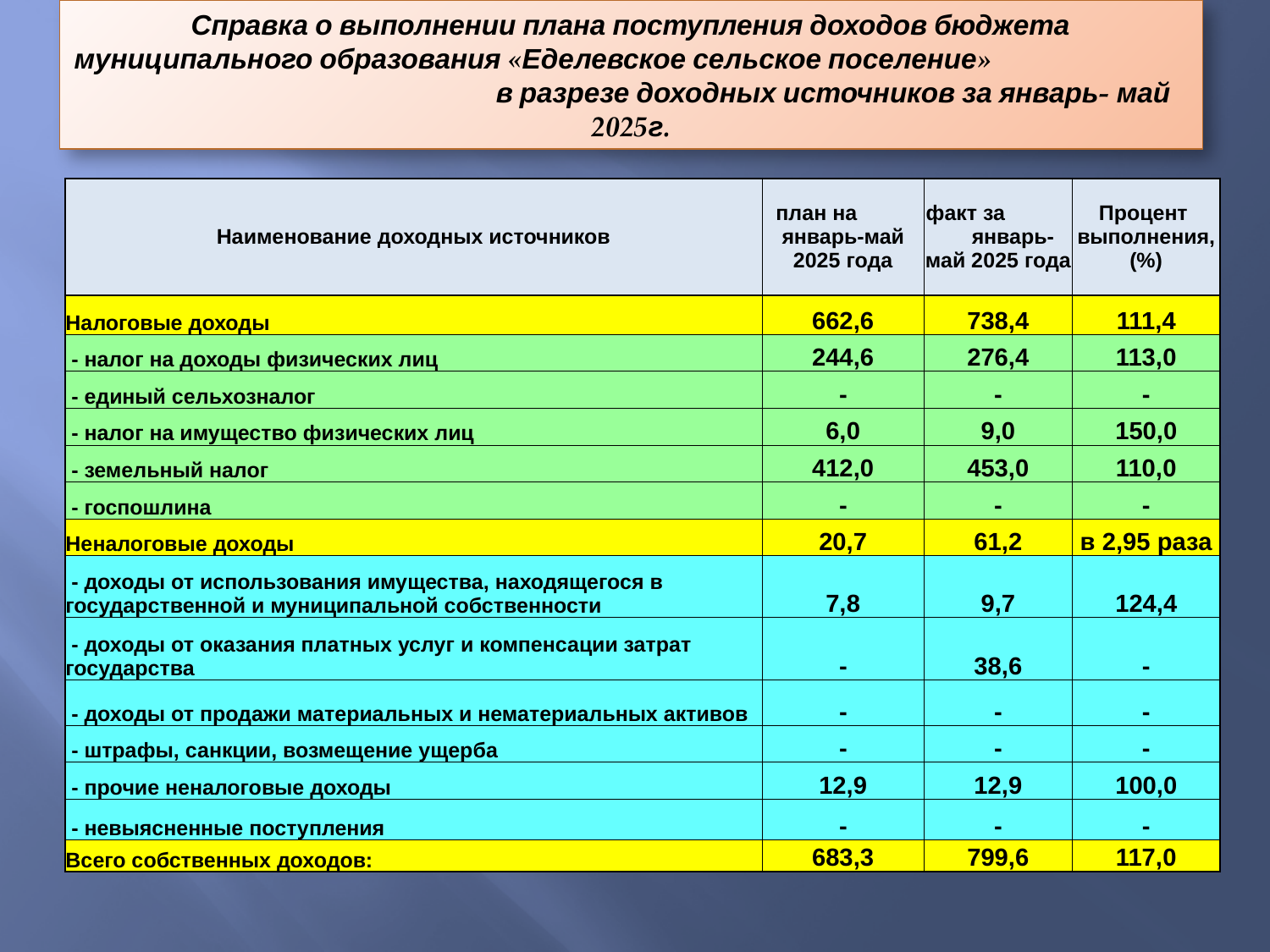

# Справка о выполнении плана поступления доходов бюджета муниципального образования «Еделевское сельское поселение»                                                                                       в разрезе доходных источников за январь- май 2025г.
| Наименование доходных источников | план на январь-май 2025 года | факт за январь-май 2025 года | Процент выполнения, (%) |
| --- | --- | --- | --- |
| Налоговые доходы | 662,6 | 738,4 | 111,4 |
| - налог на доходы физических лиц | 244,6 | 276,4 | 113,0 |
| - единый сельхозналог | - | - | - |
| - налог на имущество физических лиц | 6,0 | 9,0 | 150,0 |
| - земельный налог | 412,0 | 453,0 | 110,0 |
| - госпошлина | - | - | - |
| Неналоговые доходы | 20,7 | 61,2 | в 2,95 раза |
| - доходы от использования имущества, находящегося в государственной и муниципальной собственности | 7,8 | 9,7 | 124,4 |
| - доходы от оказания платных услуг и компенсации затрат государства | - | 38,6 | - |
| - доходы от продажи материальных и нематериальных активов | - | - | - |
| - штрафы, санкции, возмещение ущерба | - | - | - |
| - прочие неналоговые доходы | 12,9 | 12,9 | 100,0 |
| - невыясненные поступления | - | - | - |
| Всего собственных доходов: | 683,3 | 799,6 | 117,0 |